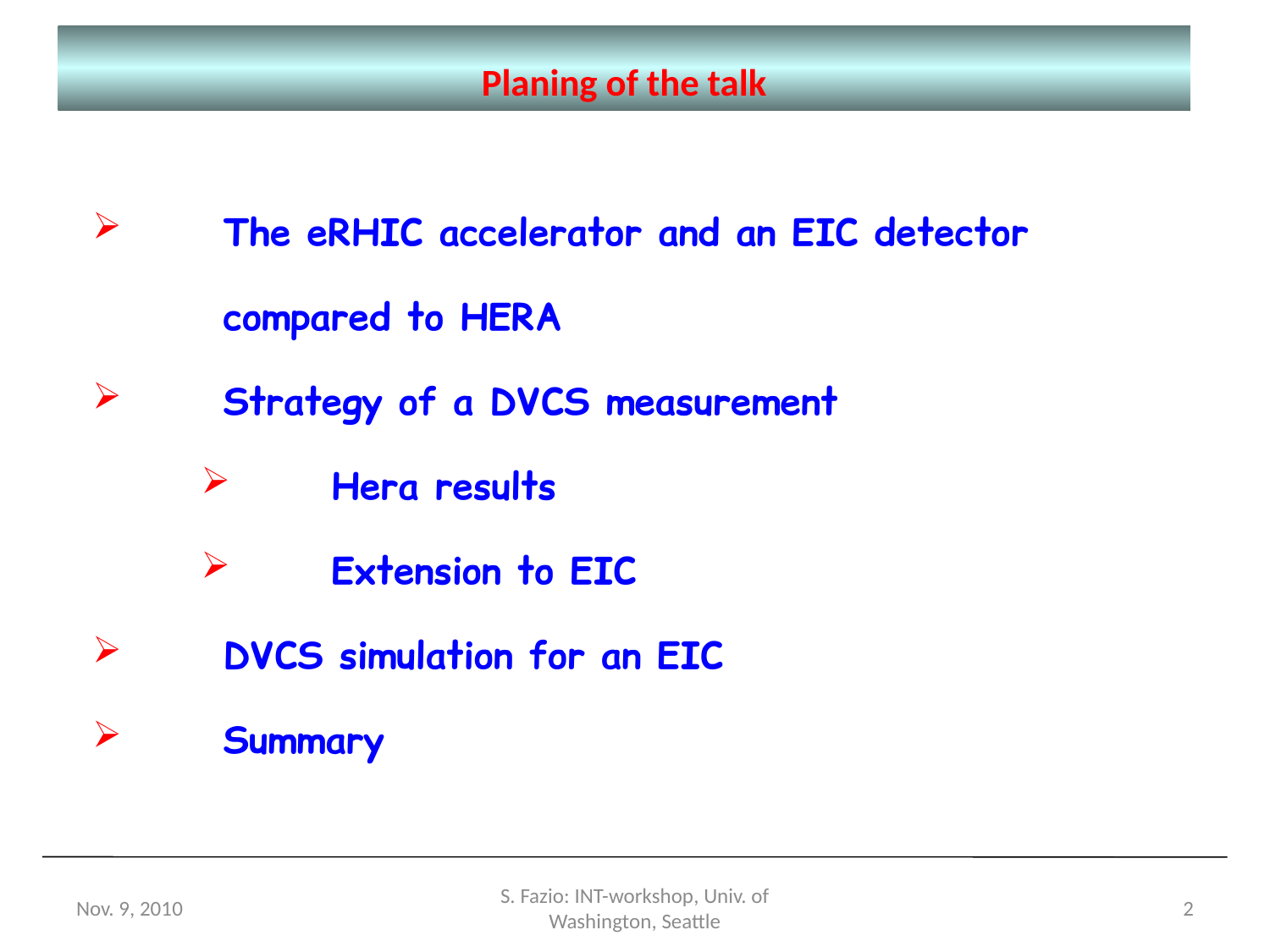

Planing of the talk

The eRHIC accelerator and an EIC detector compared to HERA
Strategy of a DVCS measurement
Hera results
Extension to EIC
DVCS simulation for an EIC
Summary

Nov. 9, 2010
S. Fazio: INT-workshop, Univ. of Washington, Seattle
2